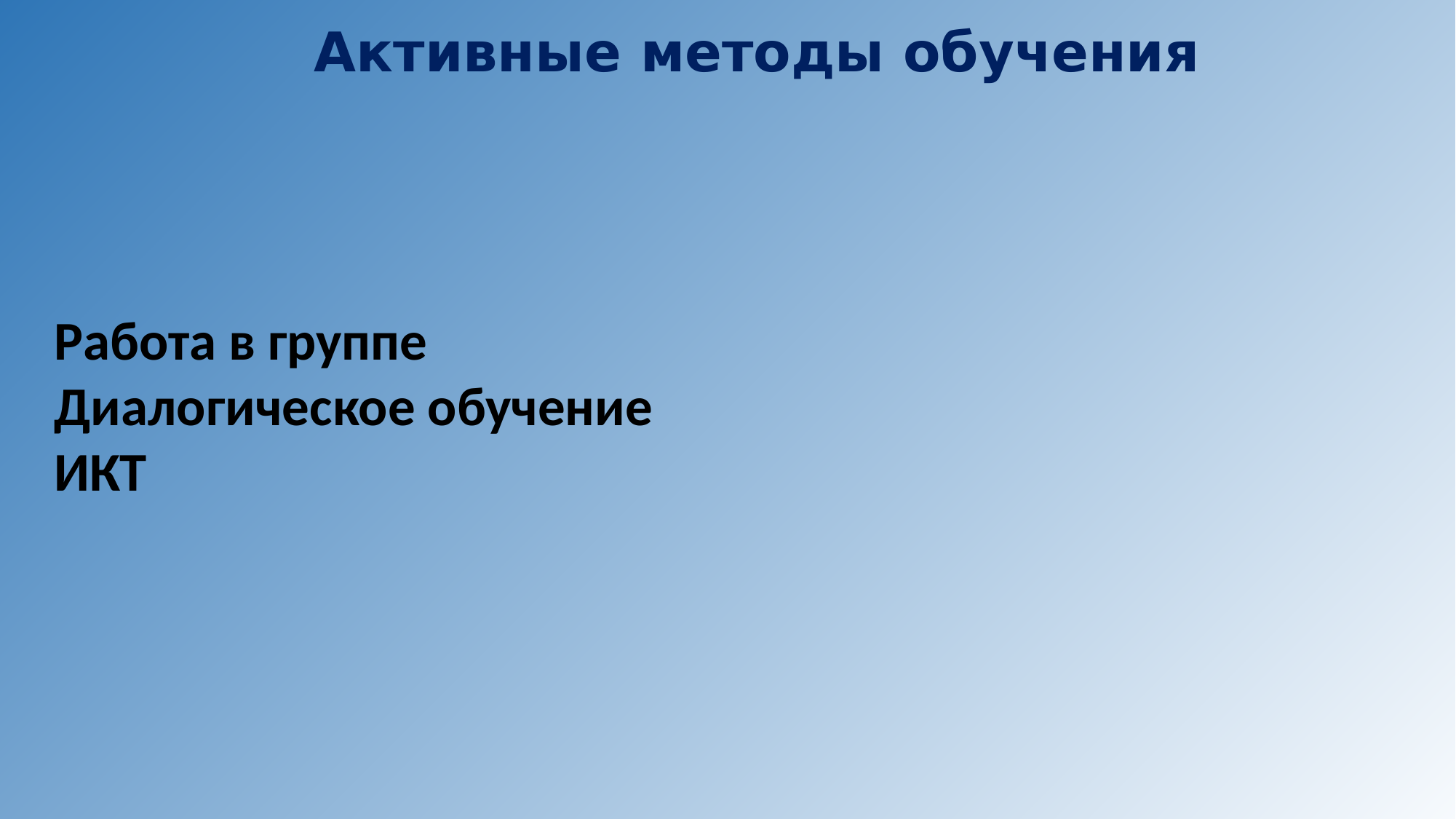

Активные методы обучения
Работа в группе
Диалогическое обучение
ИКТ